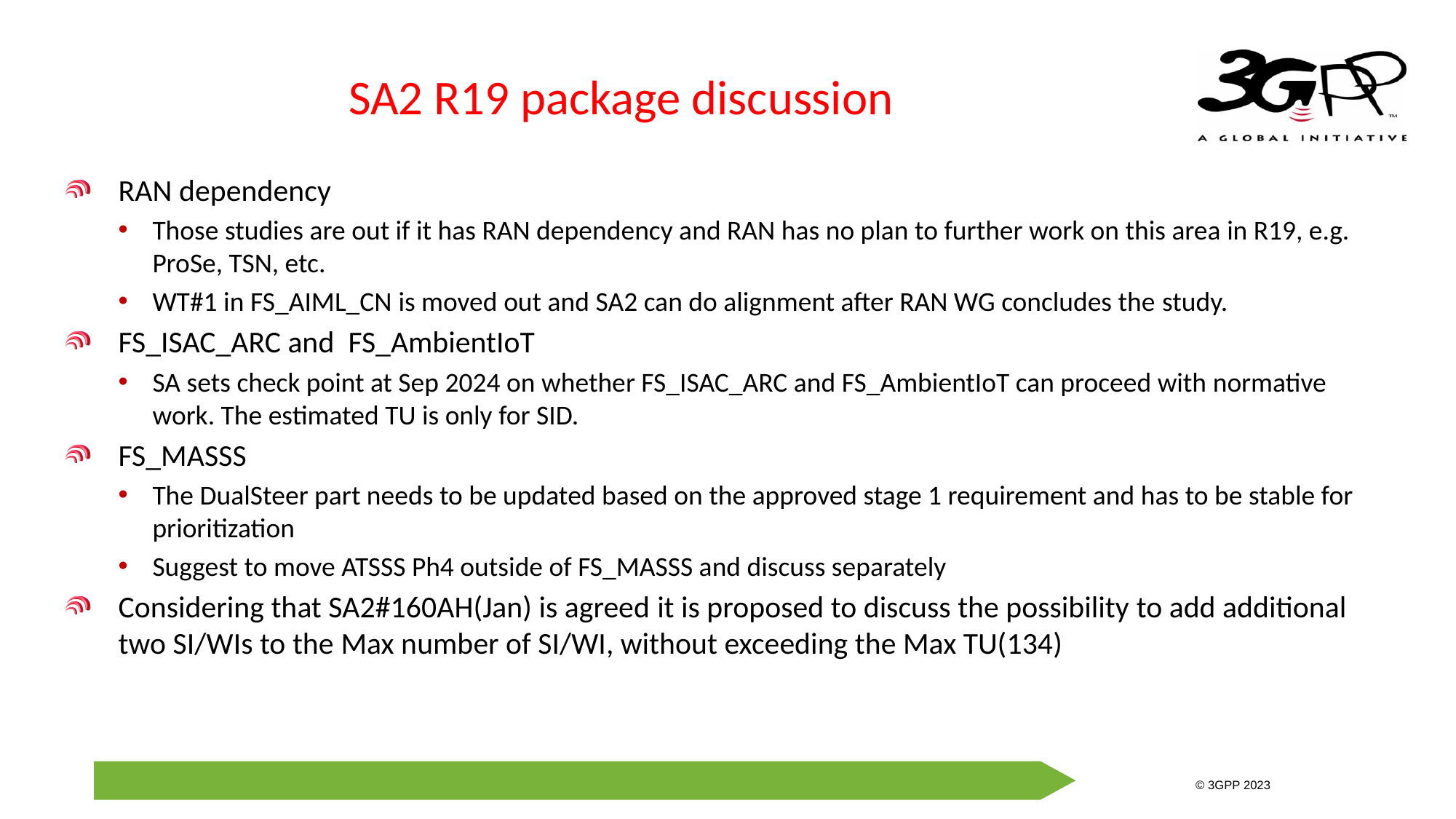

# SA2 R19 package discussion
RAN dependency
Those studies are out if it has RAN dependency and RAN has no plan to further work on this area in R19, e.g. ProSe, TSN, etc.
WT#1 in FS_AIML_CN is moved out and SA2 can do alignment after RAN WG concludes the study.
FS_ISAC_ARC and  FS_AmbientIoT
SA sets check point at Sep 2024 on whether FS_ISAC_ARC and FS_AmbientIoT can proceed with normative work. The estimated TU is only for SID.
FS_MASSS
The DualSteer part needs to be updated based on the approved stage 1 requirement and has to be stable for prioritization
Suggest to move ATSSS Ph4 outside of FS_MASSS and discuss separately
Considering that SA2#160AH(Jan) is agreed it is proposed to discuss the possibility to add additional two SI/WIs to the Max number of SI/WI, without exceeding the Max TU(134)